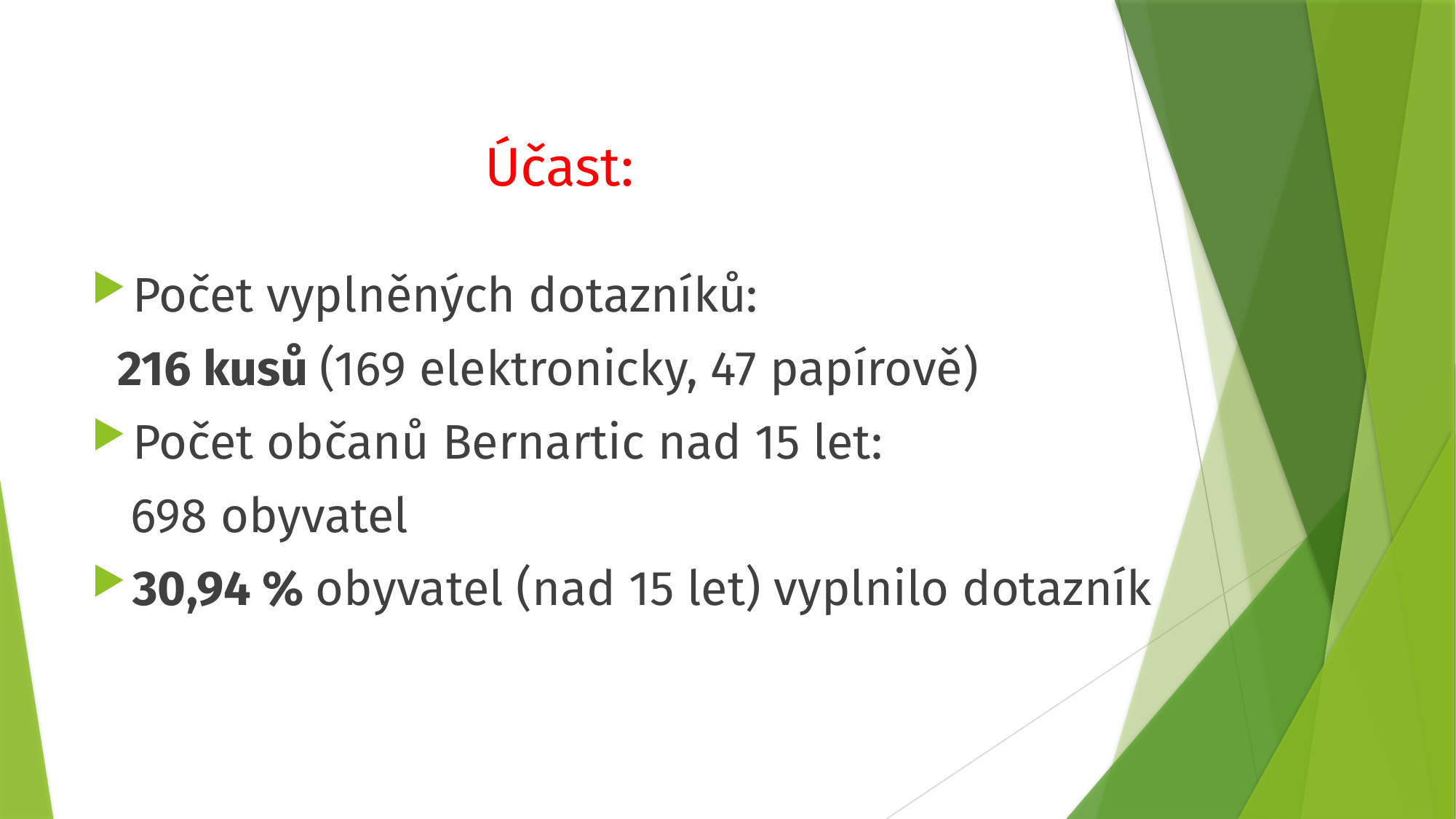

# Účast:
Počet vyplněných dotazníků:
  216 kusů (169 elektronicky, 47 papírově)
Počet občanů Bernartic nad 15 let:
   698 obyvatel
30,94 % obyvatel (nad 15 let) vyplnilo dotazník